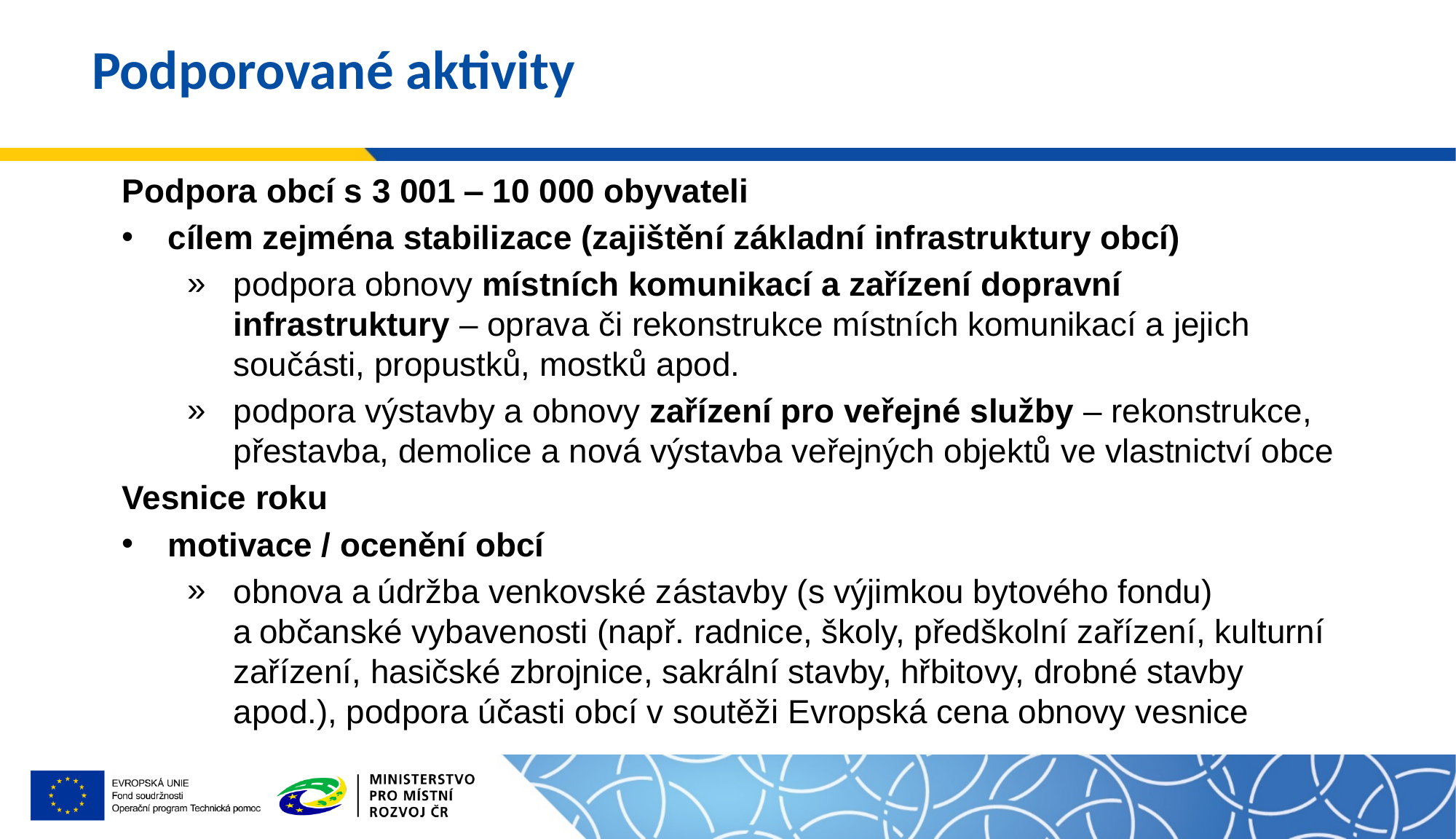

# Podporované aktivity
Podpora obcí s 3 001 ‒ 10 000 obyvateli
cílem zejména stabilizace (zajištění základní infrastruktury obcí)
podpora obnovy místních komunikací a zařízení dopravní infrastruktury – oprava či rekonstrukce místních komunikací a jejich součásti, propustků, mostků apod.
podpora výstavby a obnovy zařízení pro veřejné služby – rekonstrukce, přestavba, demolice a nová výstavba veřejných objektů ve vlastnictví obce
Vesnice roku
motivace / ocenění obcí
obnova a údržba venkovské zástavby (s výjimkou bytového fondu) a občanské vybavenosti (např. radnice, školy, předškolní zařízení, kulturní zařízení, hasičské zbrojnice, sakrální stavby, hřbitovy, drobné stavby apod.), podpora účasti obcí v soutěži Evropská cena obnovy vesnice